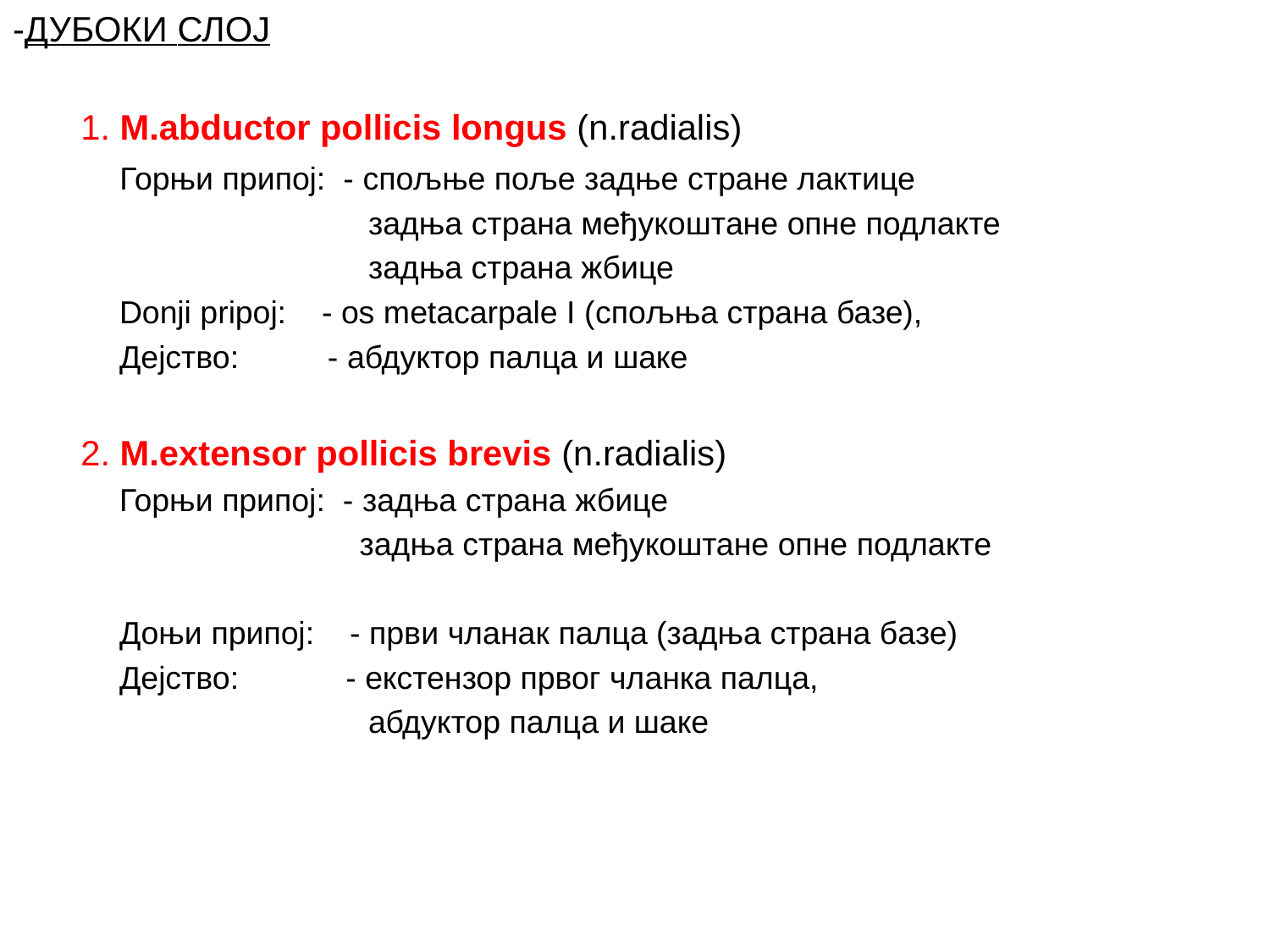

-ДУБОКИ СЛОЈ

       1. M.abductor pollicis longus (n.radialis)
           Горњи припој:  - спољње поље задње стране лактице
                                        задња страна међукоштaне опне подлакте
                                        задња страна жбице
            Donji pripoj:    - os metacarpale I (спољња страна базе),
            Дејство:          - абдуктор палцa и шaке

       2. M.extensor pollicis brevis (n.radialis)
            Горњи припој:  - задња страна жбице
                                       задња страна међукоштане опне подлакте

            Доњи припој:    - први чланак палца (задња странa бaзе)
            Дејство:            - екстензор првог члaнкa пaлцa,
                                        aбдуктор пaлцa и шaке